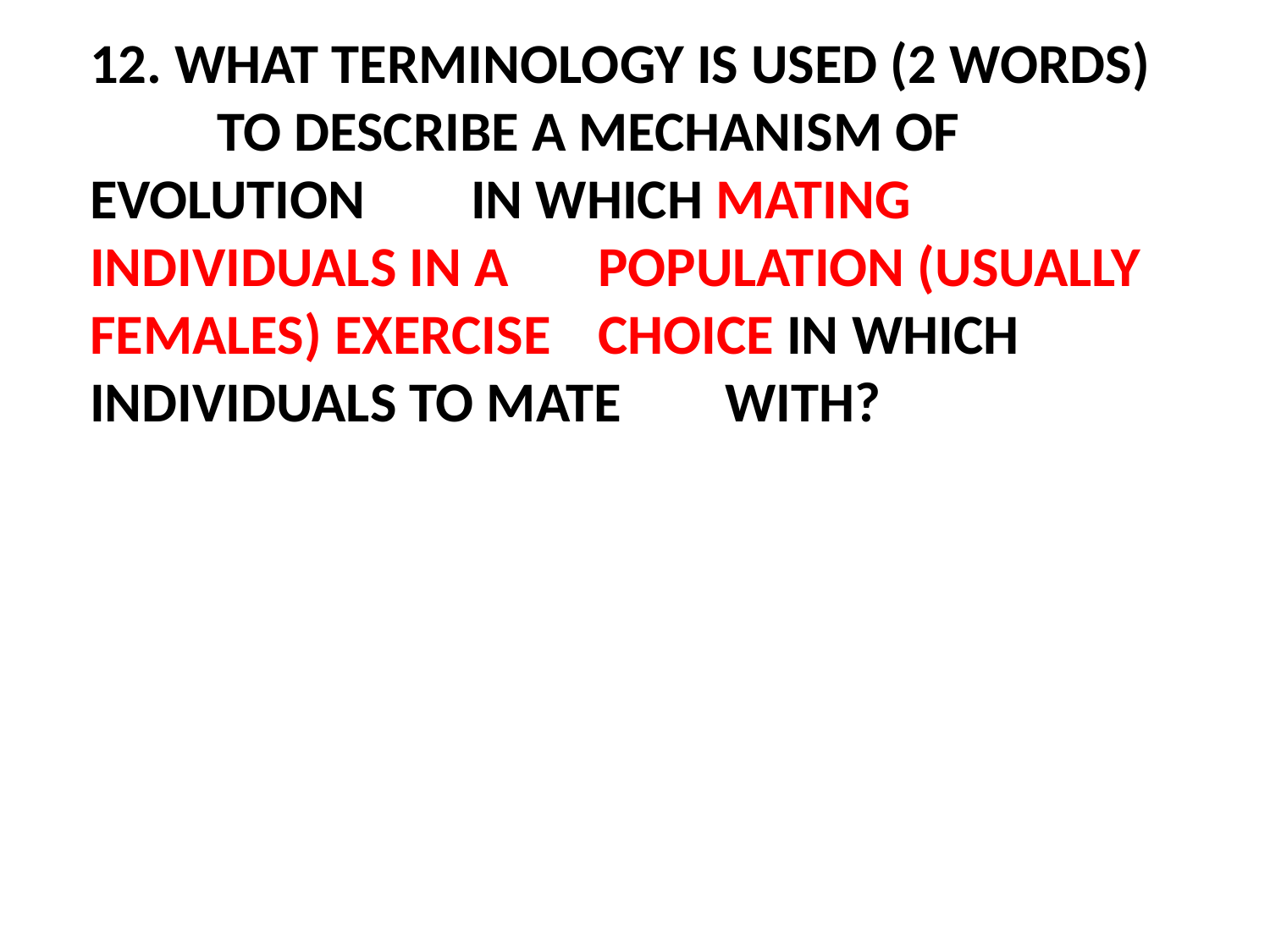

12. WHAT TERMINOLOGY IS USED (2 WORDS) 	TO DESCRIBE A MECHANISM OF EVOLUTION 	IN WHICH MATING INDIVIDUALS IN A 	POPULATION (USUALLY FEMALES) EXERCISE 	CHOICE IN WHICH INDIVIDUALS TO MATE 	WITH?